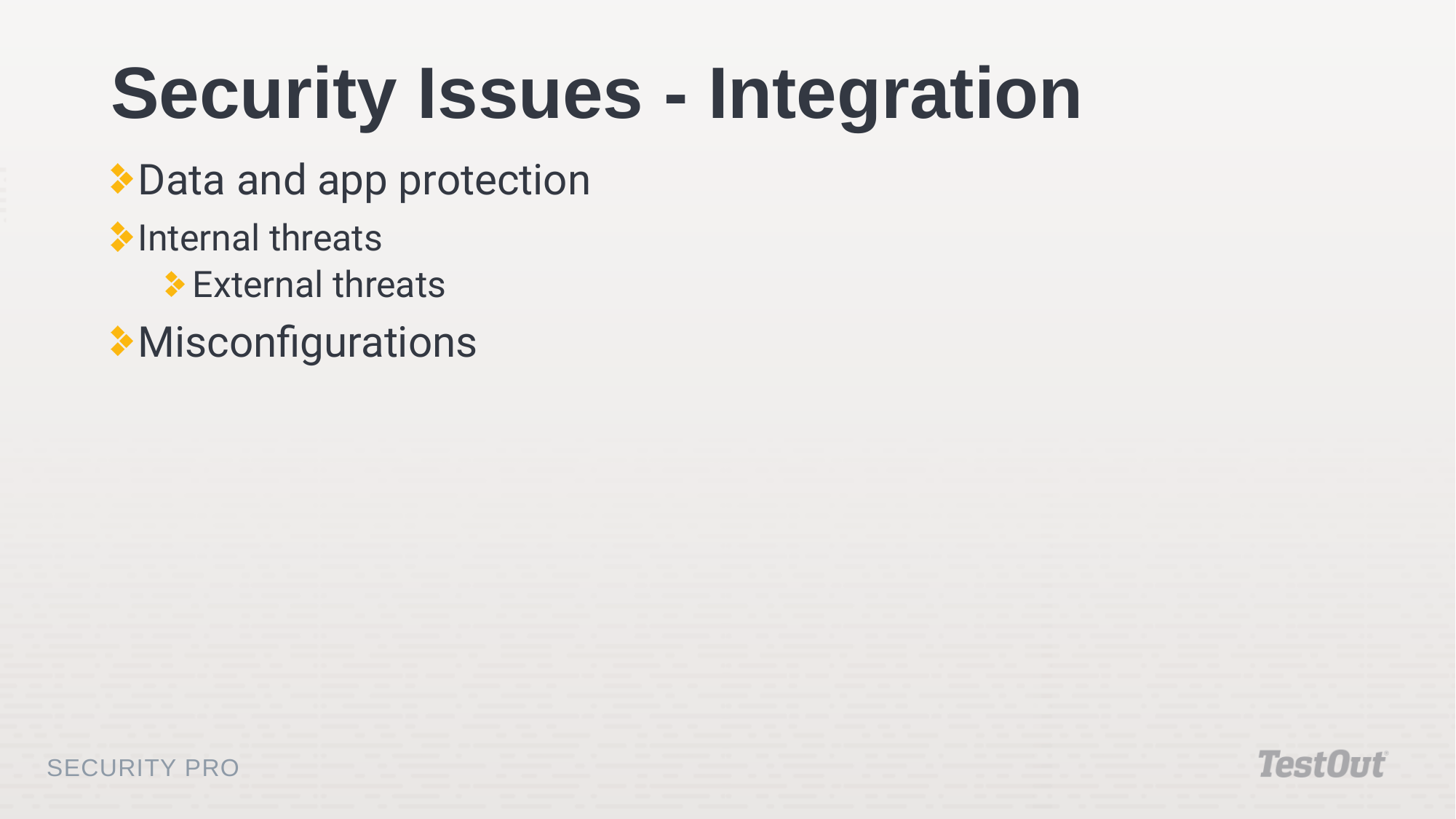

# Security Issues - Integration
Data and app protection
Internal threats
External threats
Misconfigurations
Security Pro